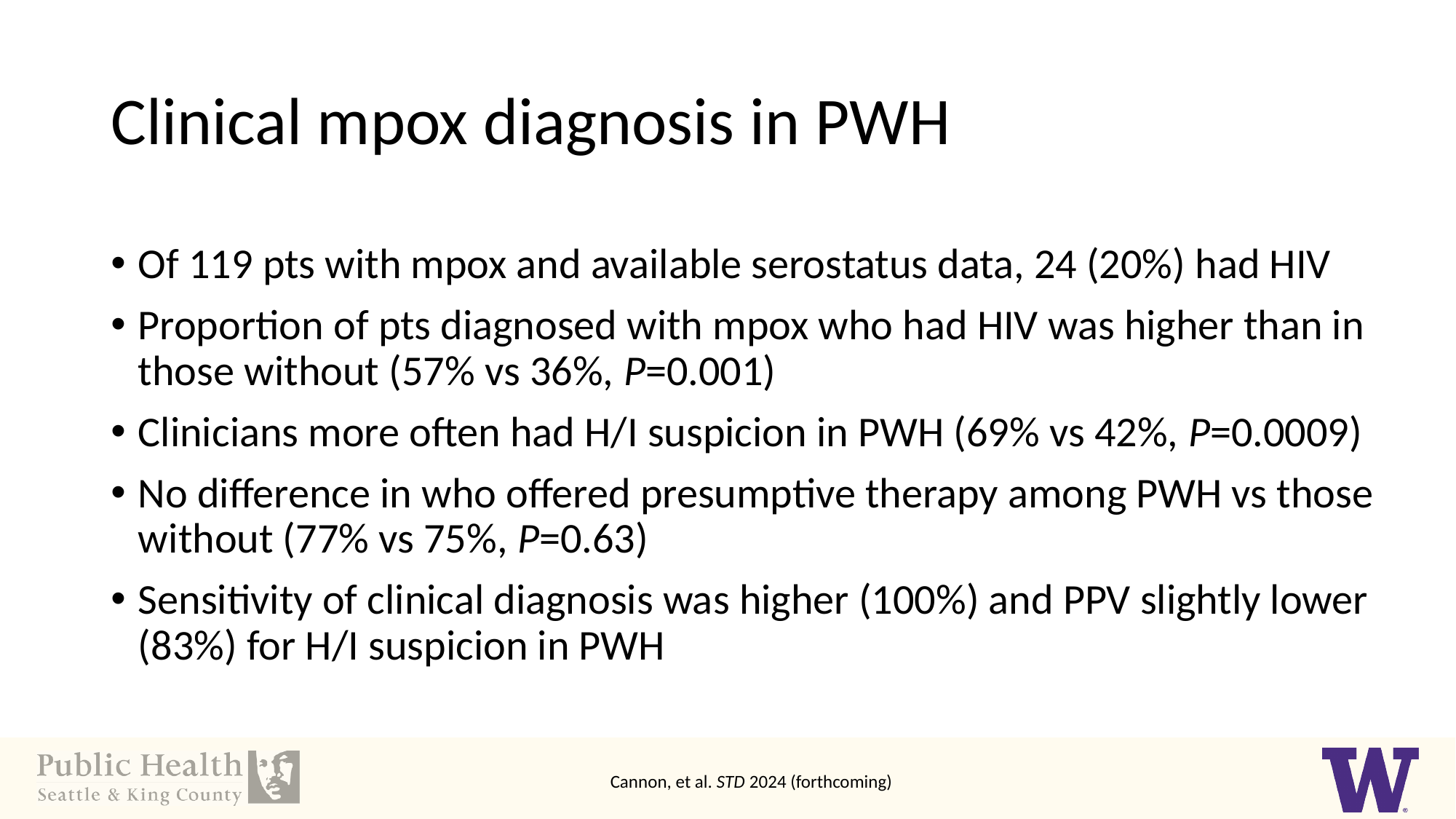

# Clinical mpox diagnosis in PWH
Of 119 pts with mpox and available serostatus data, 24 (20%) had HIV
Proportion of pts diagnosed with mpox who had HIV was higher than in those without (57% vs 36%, P=0.001)
Clinicians more often had H/I suspicion in PWH (69% vs 42%, P=0.0009)
No difference in who offered presumptive therapy among PWH vs those without (77% vs 75%, P=0.63)
Sensitivity of clinical diagnosis was higher (100%) and PPV slightly lower (83%) for H/I suspicion in PWH
Cannon, et al. STD 2024 (forthcoming)